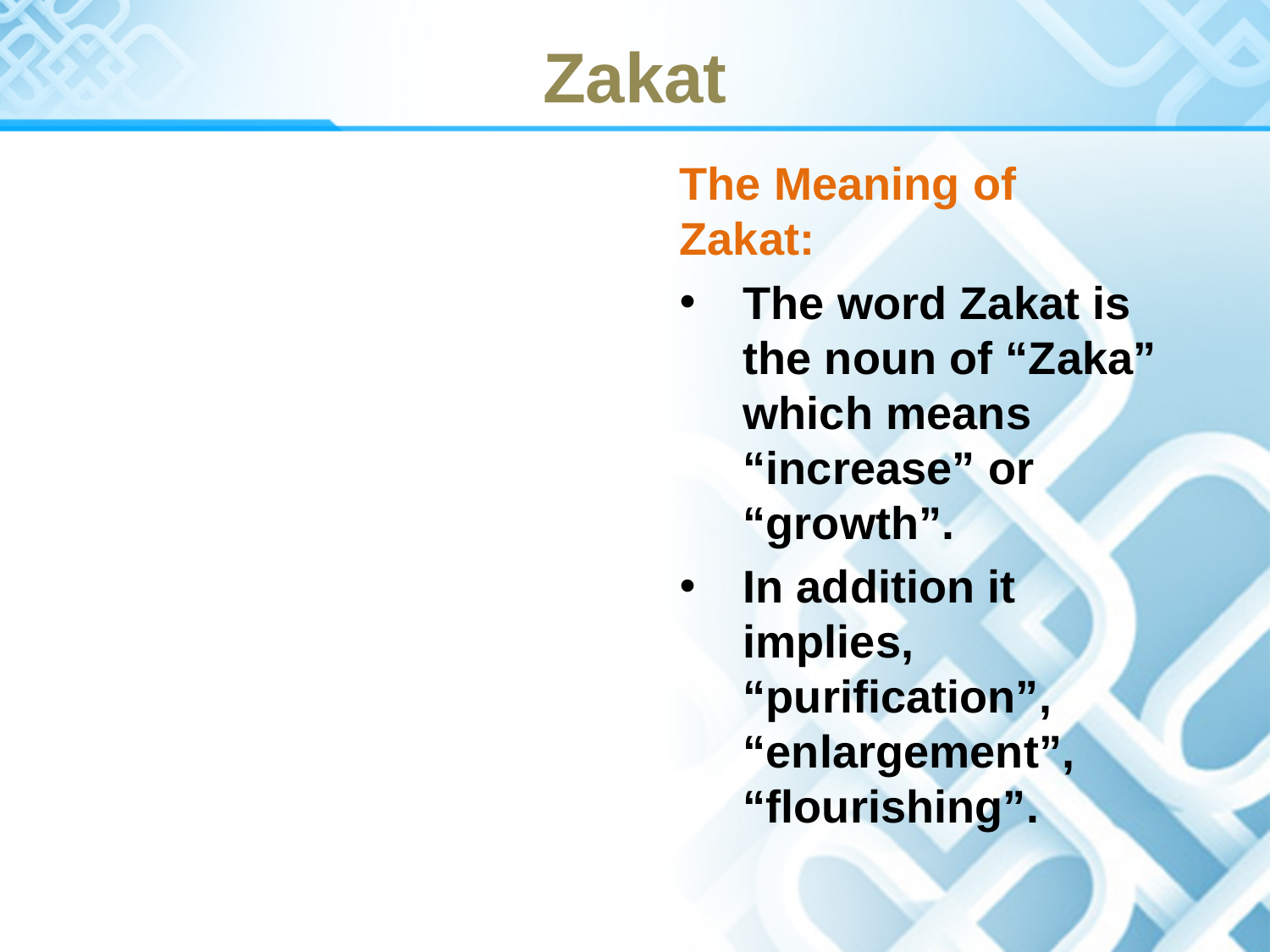

Zakat
The Meaning of Zakat:
The word Zakat is the noun of “Zaka” which means “increase” or “growth”.
In addition it implies, “purification”, “enlargement”, “flourishing”.